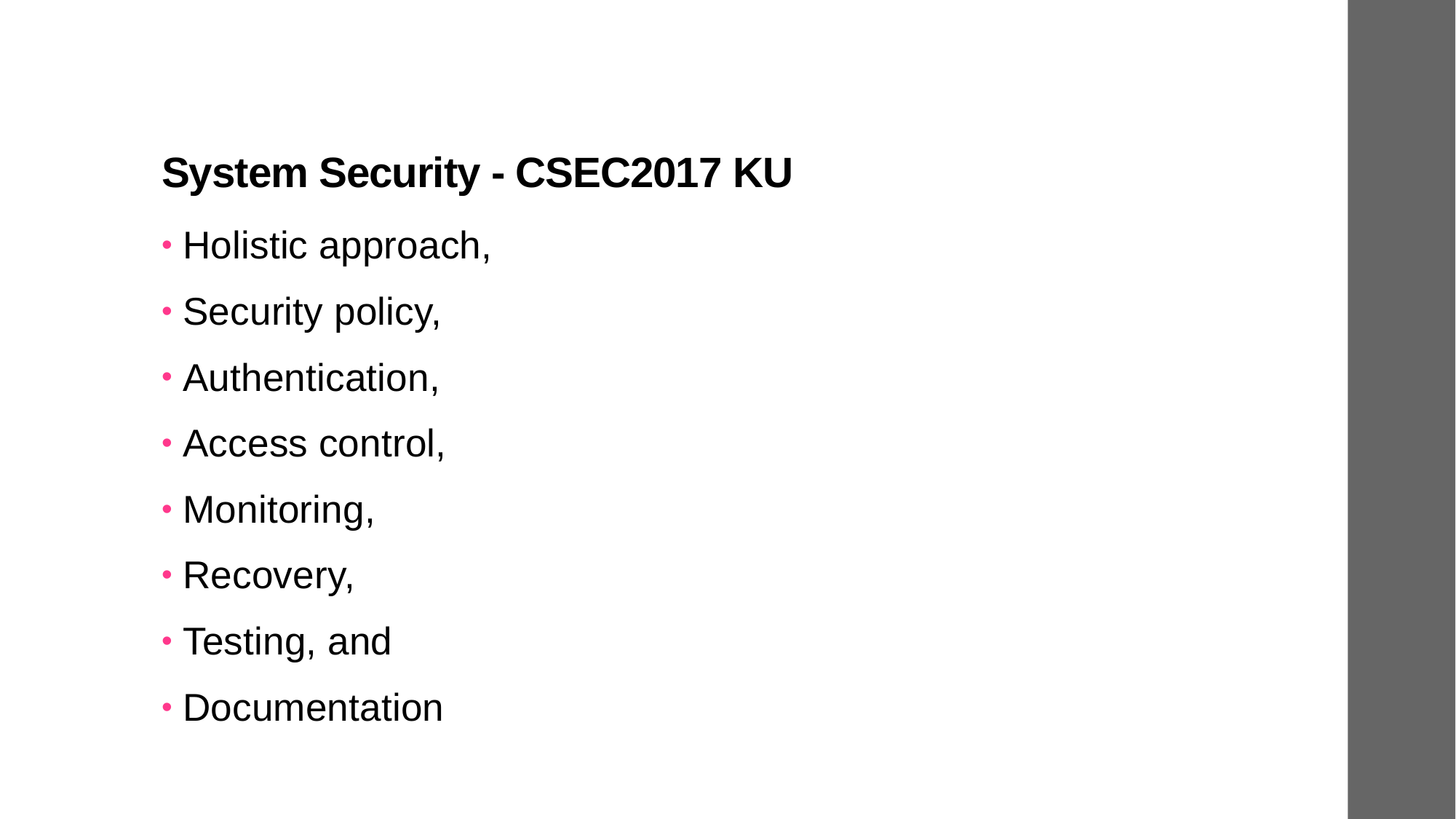

# System Security - CSEC2017 KU
Holistic approach,
Security policy,
Authentication,
Access control,
Monitoring,
Recovery,
Testing, and
Documentation